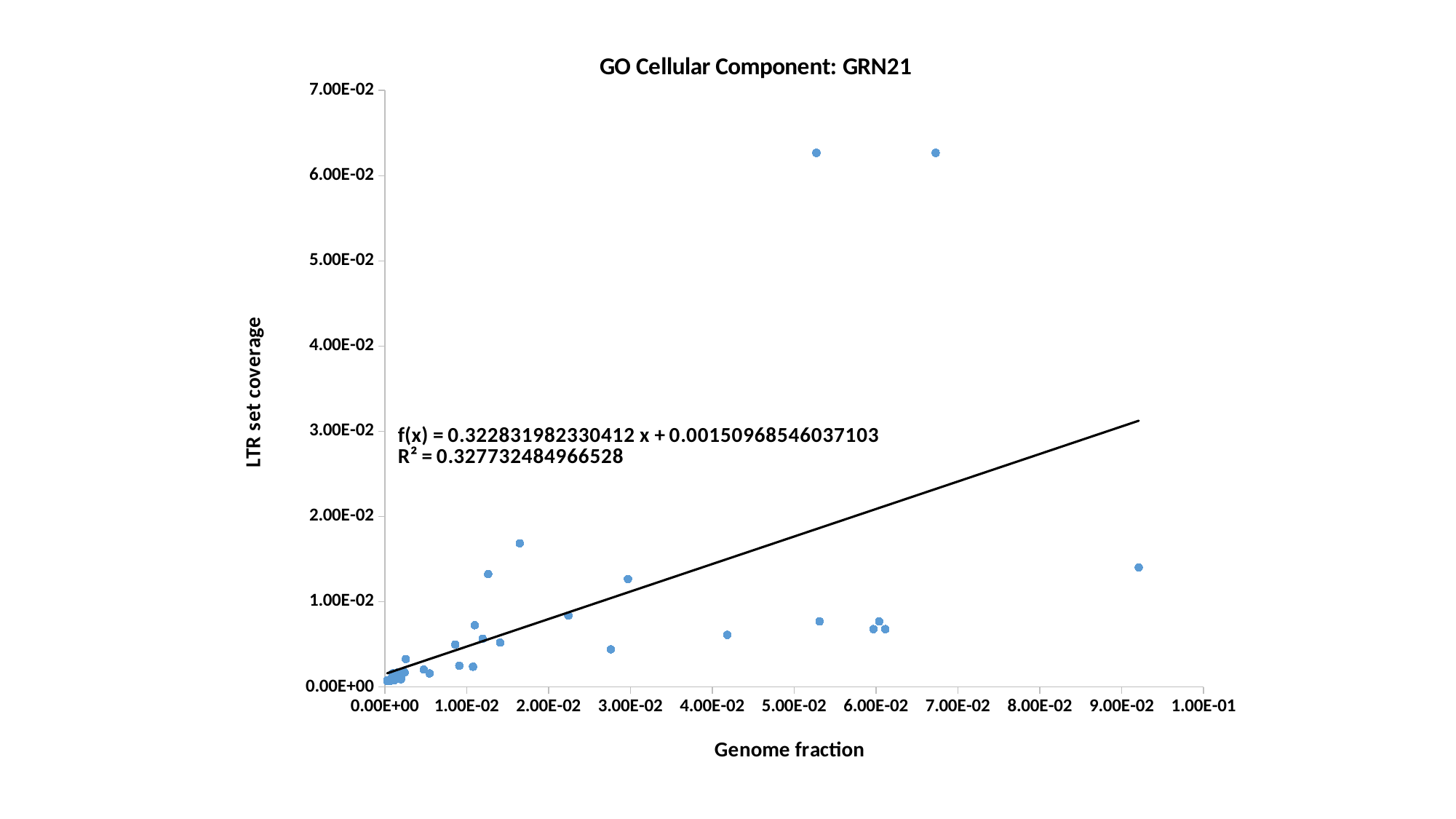

### Chart: GO Cellular Component: GRN21

| Category | LTR fraction |
|---|---|